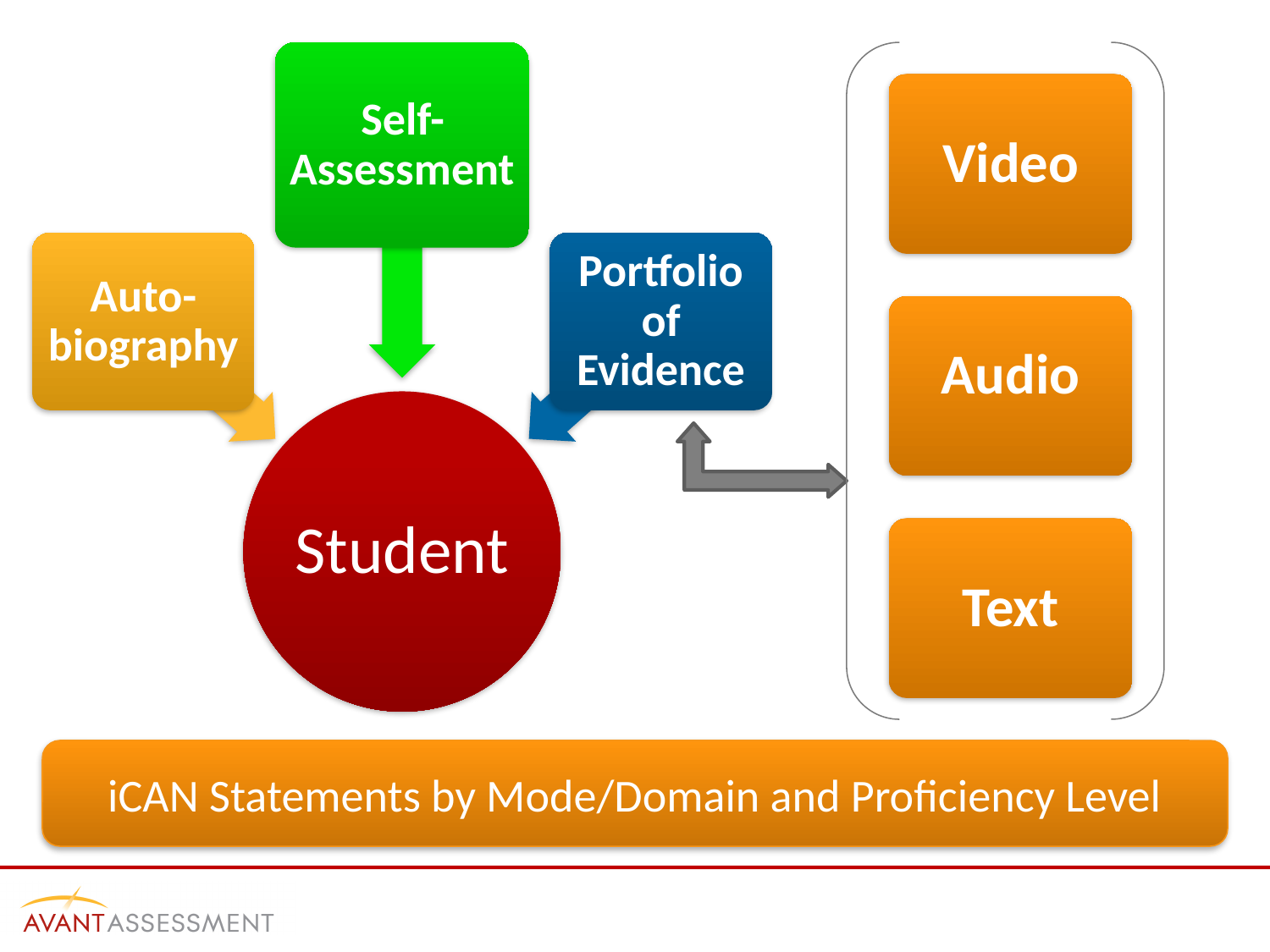

Student
Auto-biography
Self-Assessment
Portfolio of Evidence

Video
Audio

Text
iCAN Statements by Mode/Domain and Proficiency Level